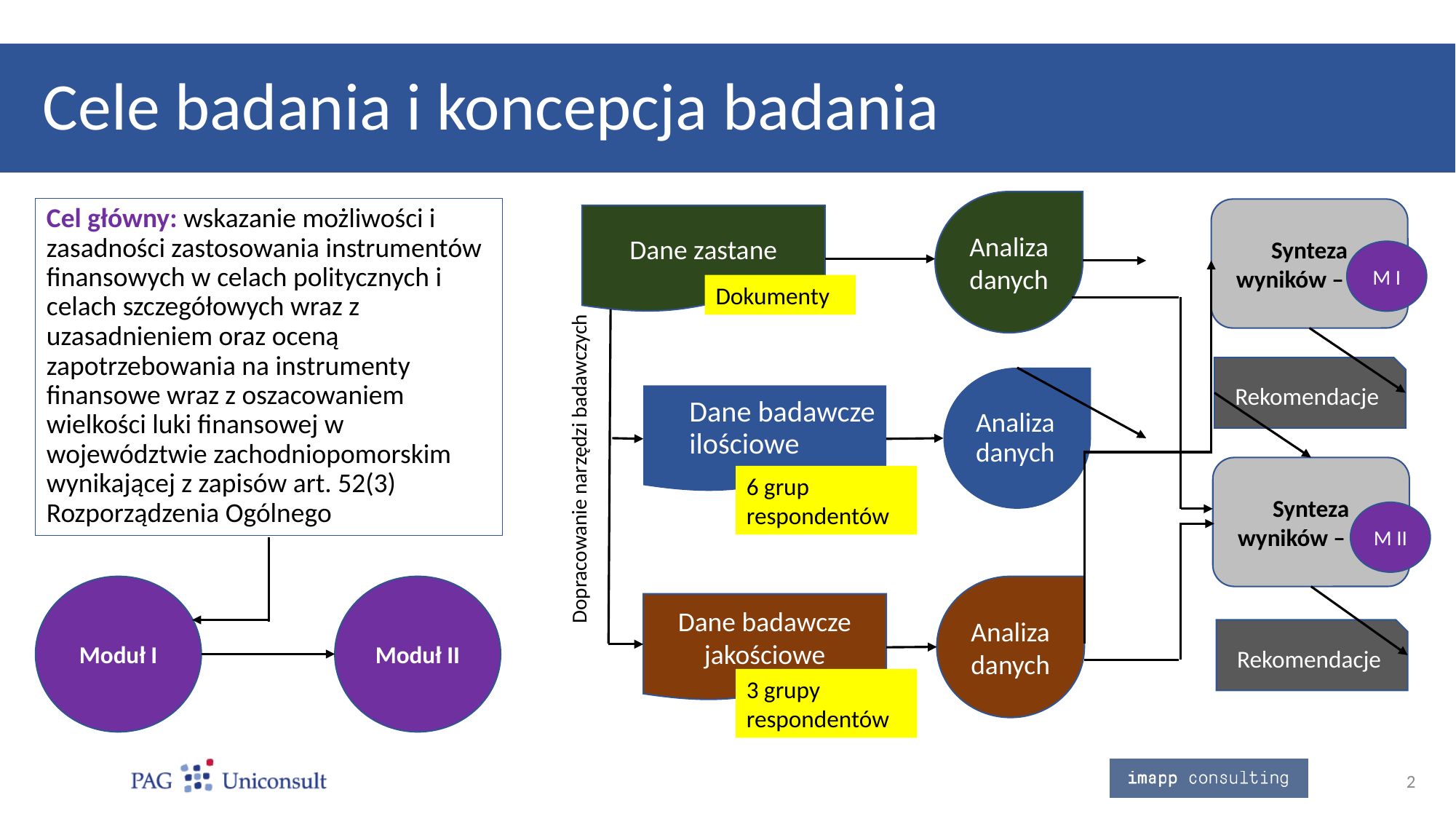

# Cele badania i koncepcja badania
Analiza danych
Cel główny: wskazanie możliwości i zasadności zastosowania instrumentów finansowych w celach politycznych i celach szczegółowych wraz z uzasadnieniem oraz oceną zapotrzebowania na instrumenty finansowe wraz z oszacowaniem wielkości luki finansowej w województwie zachodniopomorskim wynikającej z zapisów art. 52(3) Rozporządzenia Ogólnego
Synteza wyników – M1
Dane zastane
M I
Dokumenty
Dopracowanie narzędzi badawczych
Rekomendacje
Analiza danych
Dane badawcze ilościowe
Synteza wyników – M2
6 grup respondentów
M II
Moduł I
Moduł II
Analiza danych
Dane badawcze jakościowe
Rekomendacje
3 grupy respondentów
2